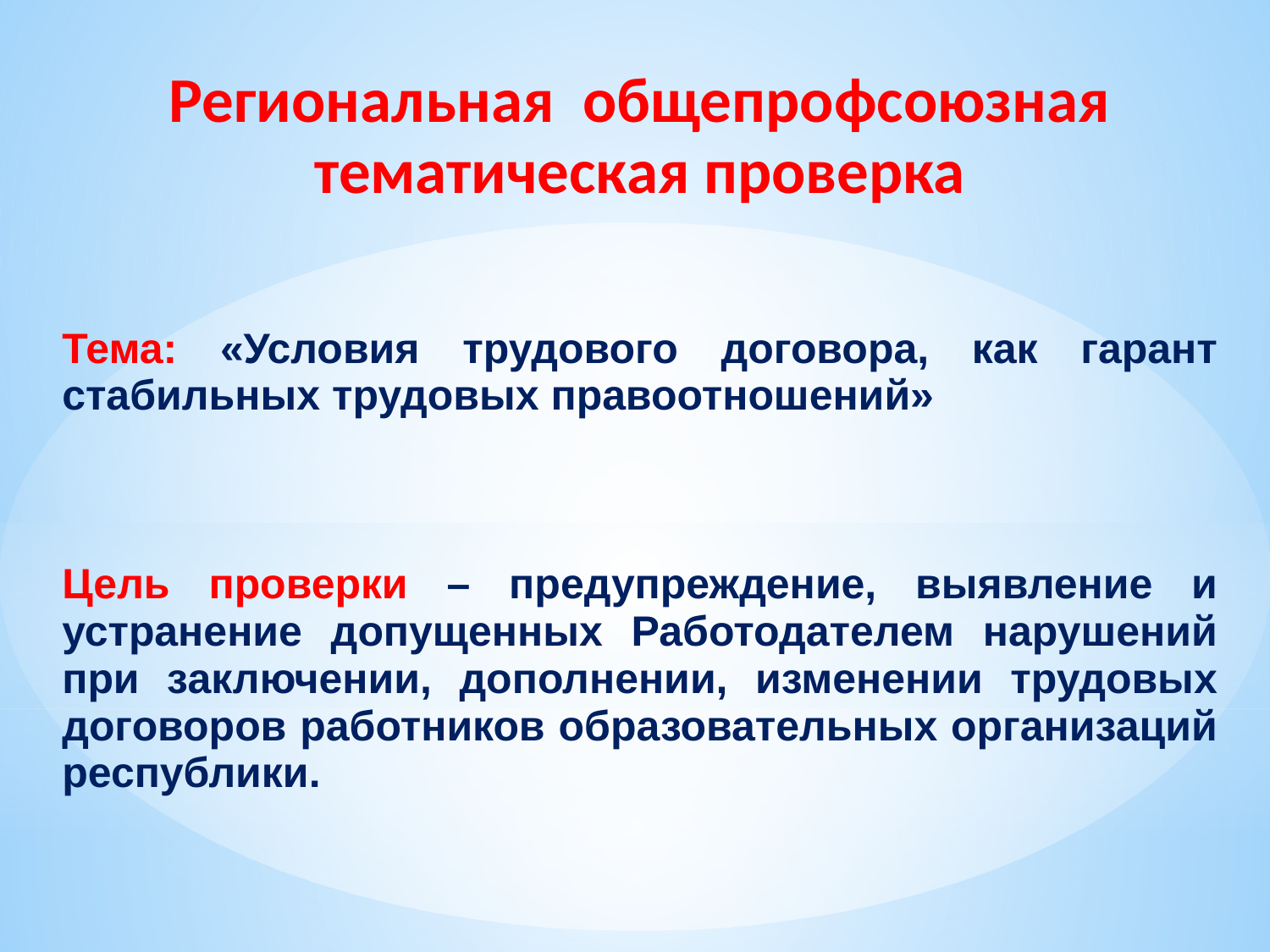

Региональная  общепрофсоюзная тематическая проверка

Тема: «Условия трудового договора, как гарант стабильных трудовых правоотношений»

Цель проверки – предупреждение, выявление и устранение допущенных Работодателем нарушений при заключении, дополнении, изменении трудовых договоров работников образовательных организаций республики.